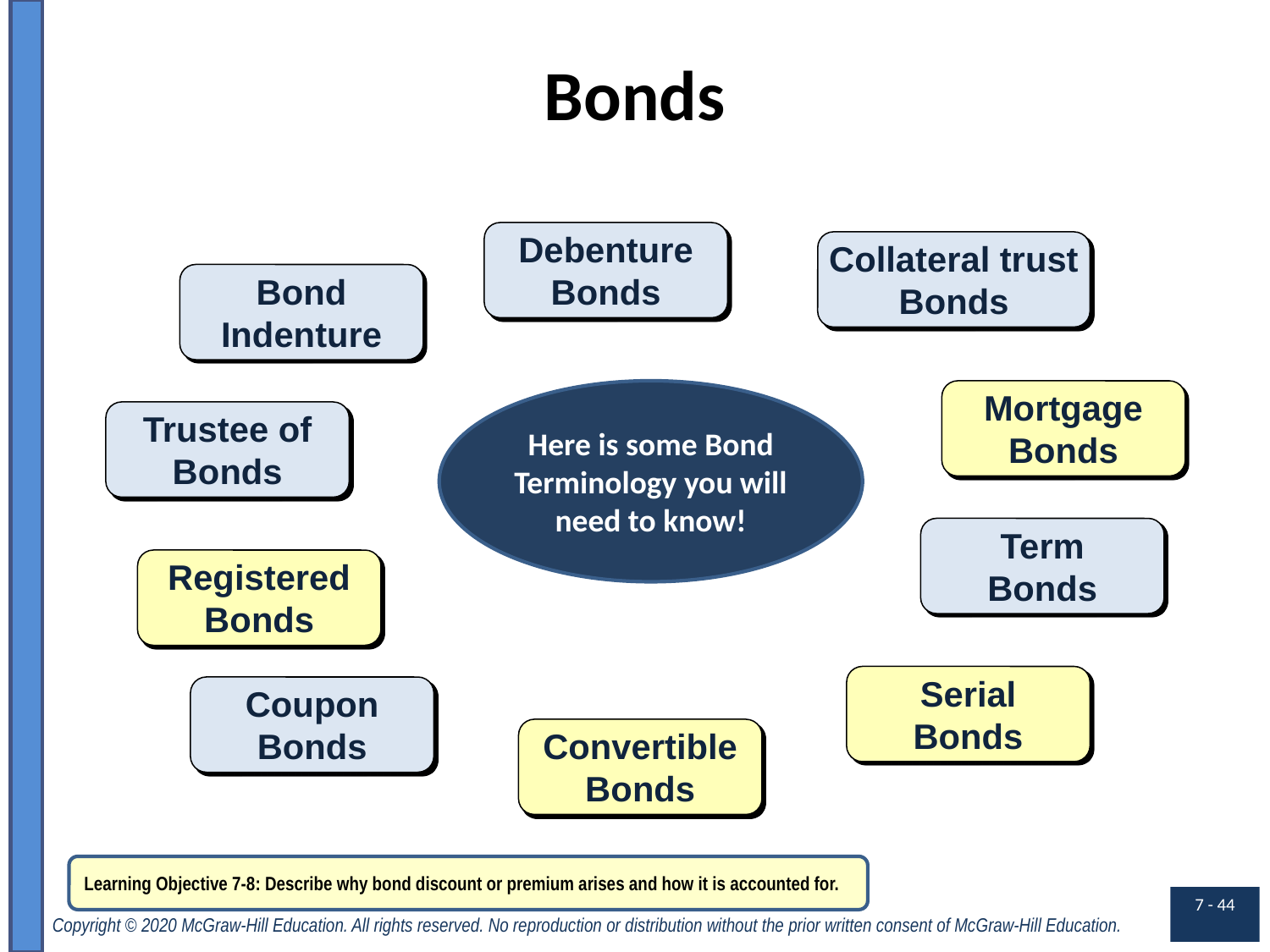

# Bonds
Debenture
Bonds
Collateral trust
Bonds
Bond
Indenture
Here is some Bond Terminology you will need to know!
Mortgage
Bonds
Trustee of
Bonds
Term
Bonds
Registered
Bonds
Serial
Bonds
Coupon
Bonds
Convertible
Bonds
Learning Objective 7-8: Describe why bond discount or premium arises and how it is accounted for.